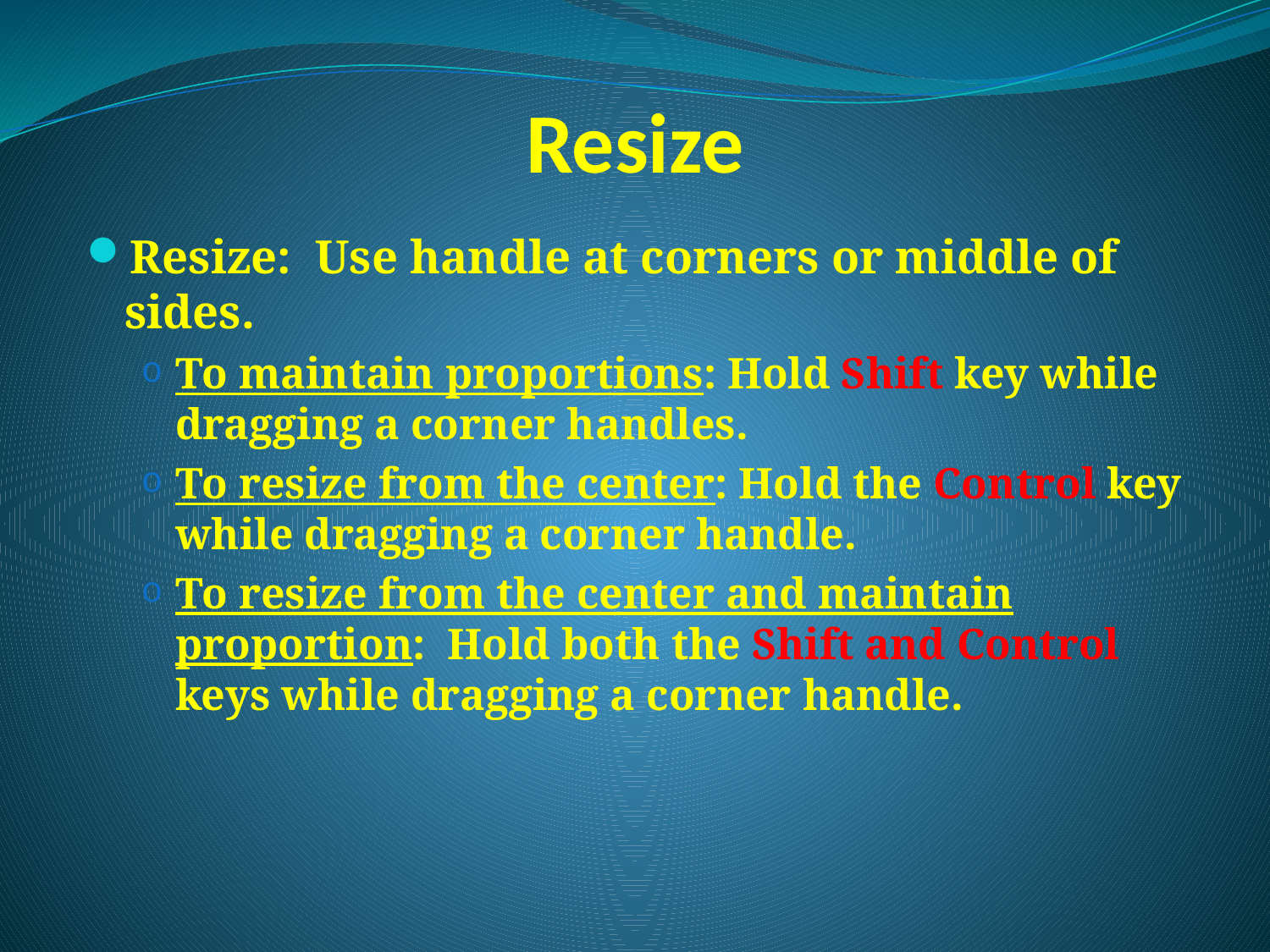

# Resize
Resize:  Use handle at corners or middle of sides.
To maintain proportions: Hold Shift key while dragging a corner handles.
To resize from the center: Hold the Control key while dragging a corner handle.
To resize from the center and maintain proportion:  Hold both the Shift and Control keys while dragging a corner handle.